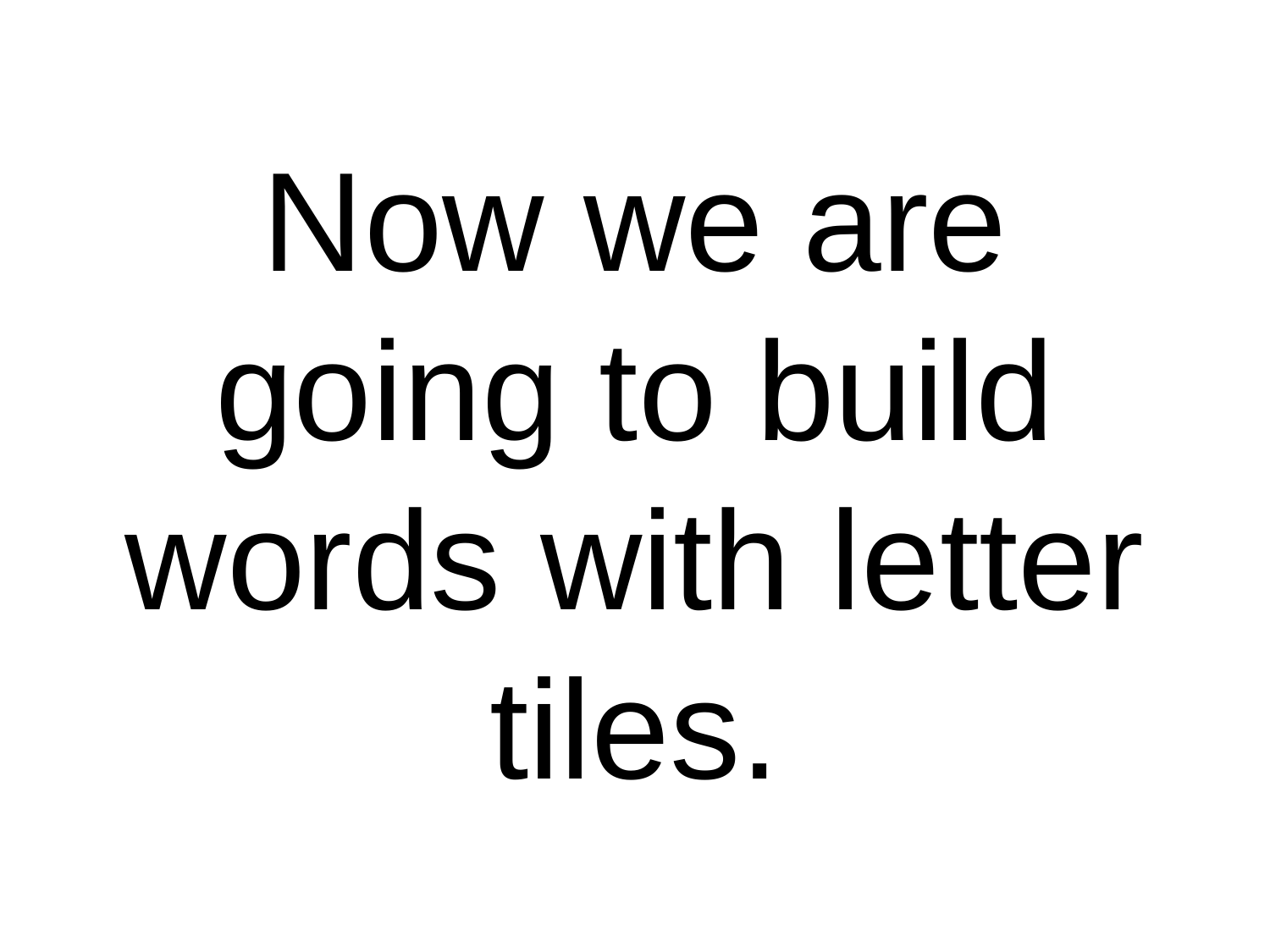

# Now we are going to build words with letter tiles.